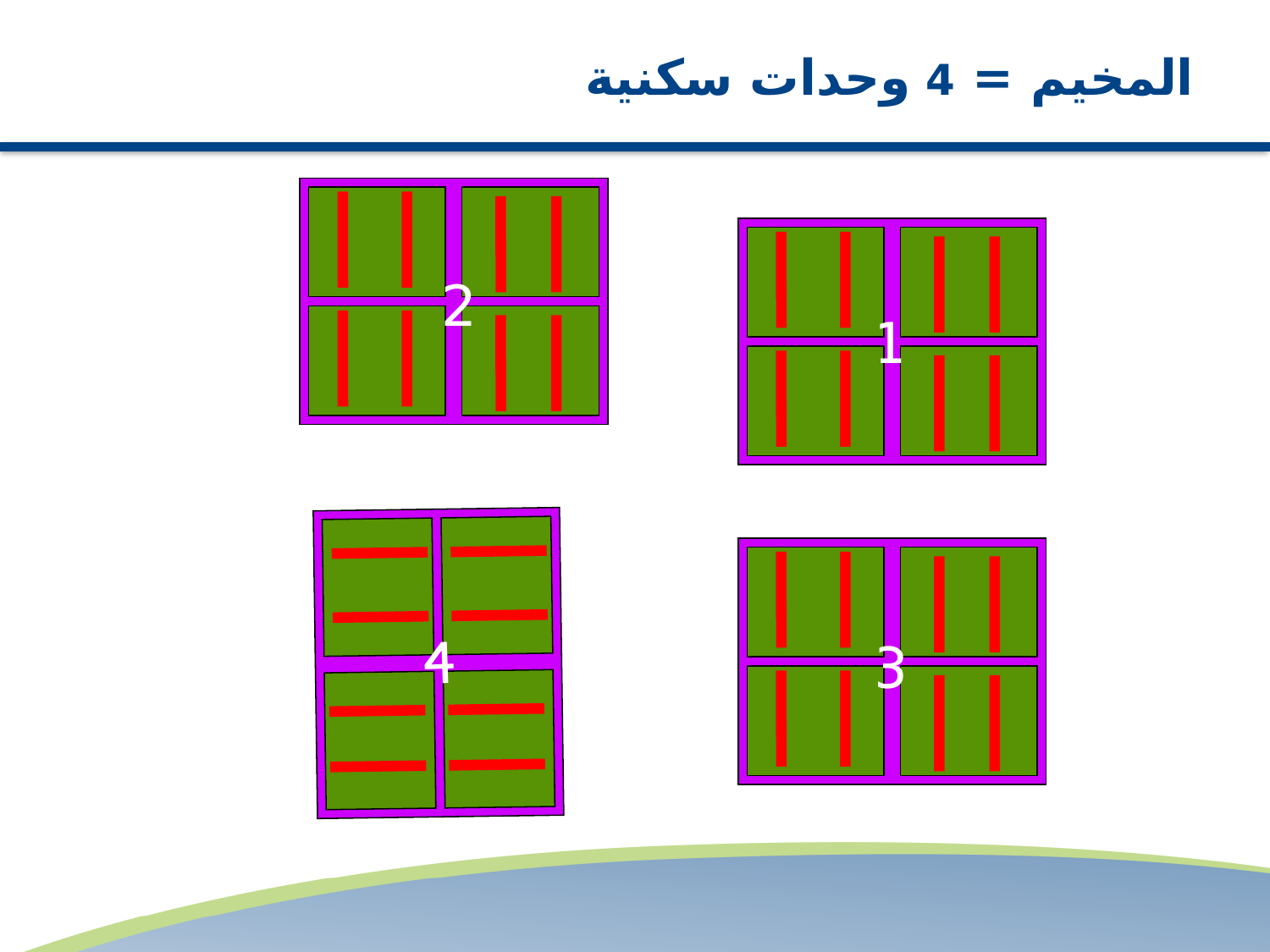

# المخيم = 4 وحدات سكنية

2
1

4
3